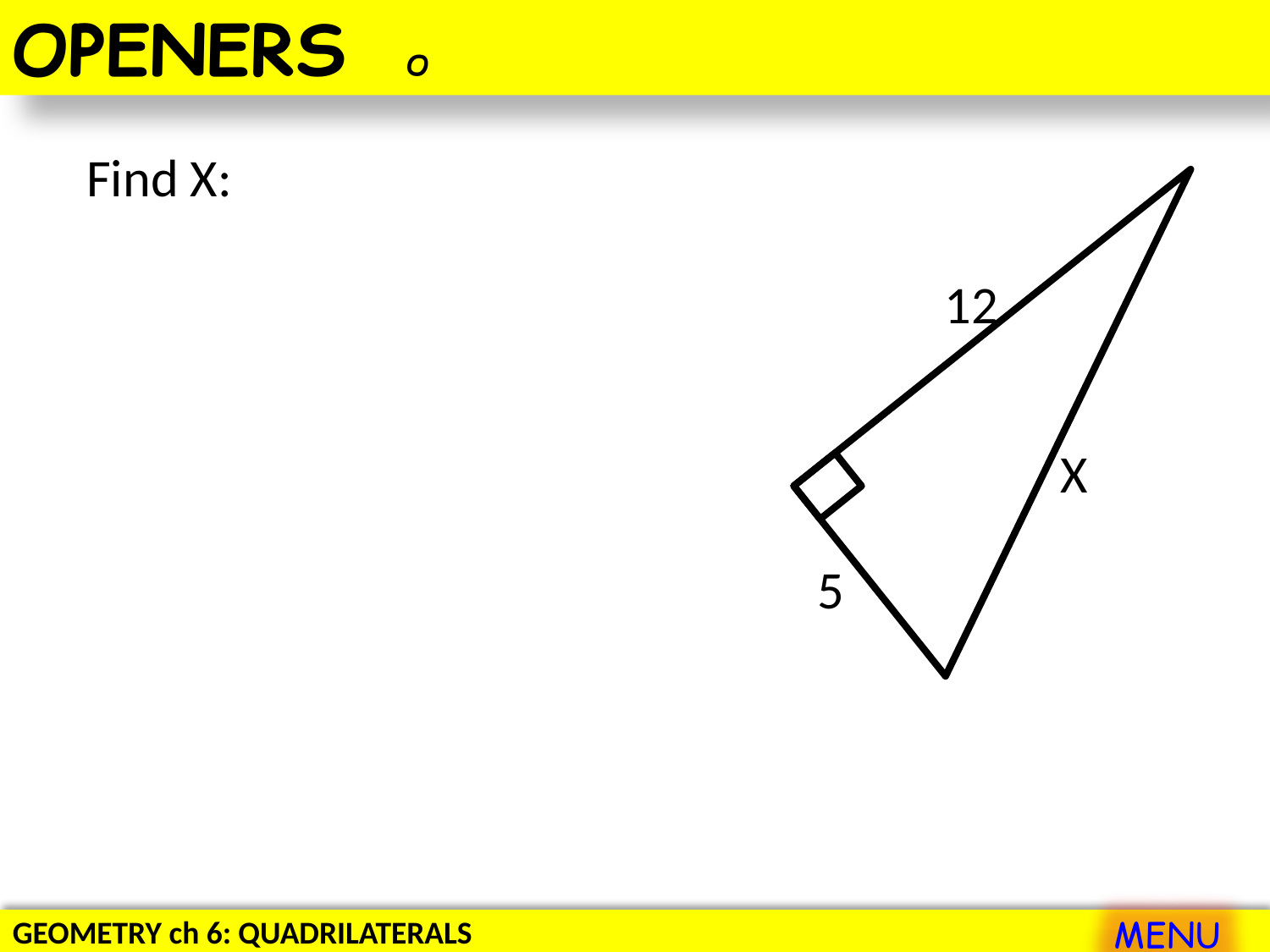

OPENERS  O
Find X:

12
X
5
MENU
GEOMETRY ch 6: QUADRILATERALS